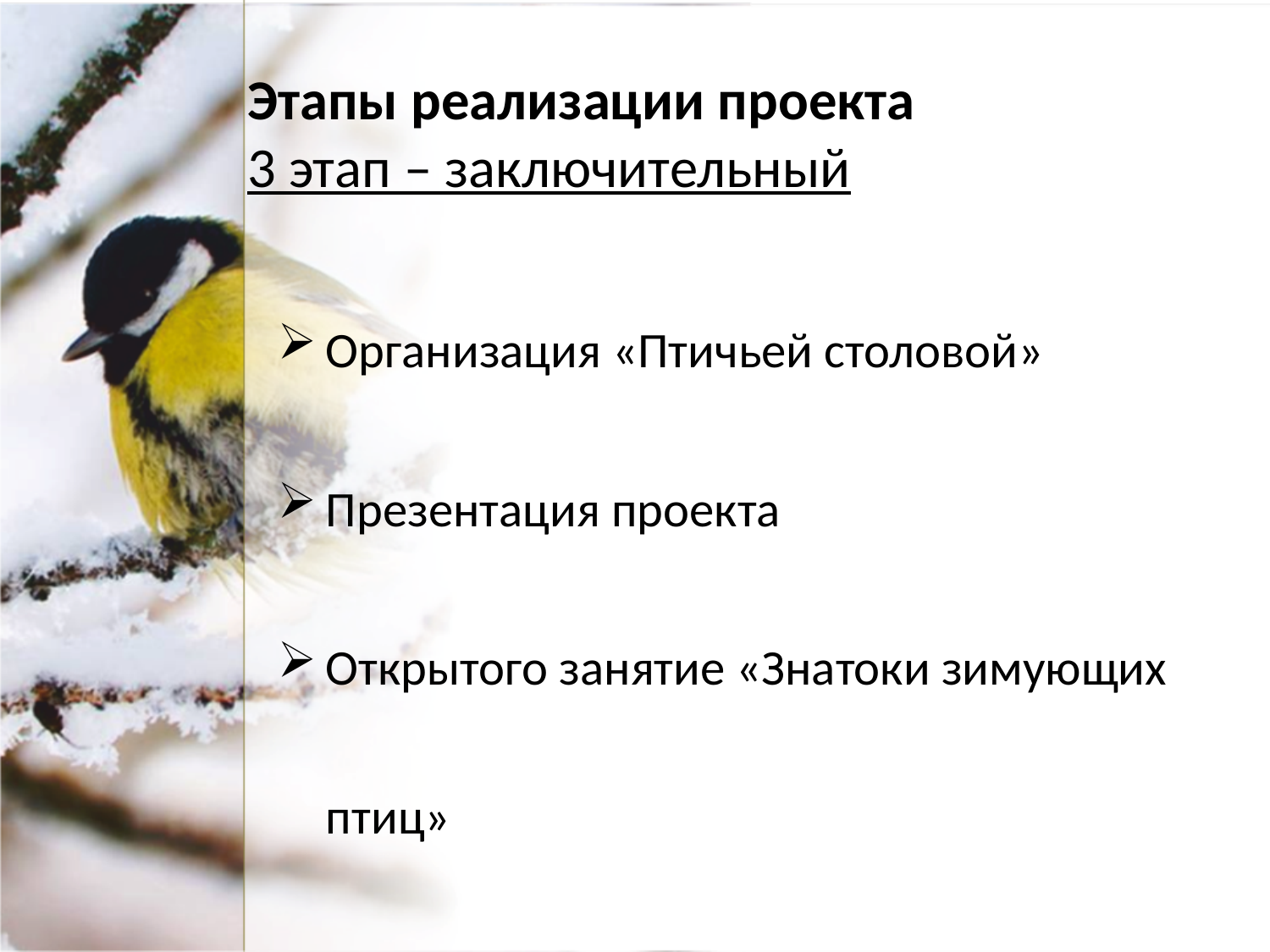

Этапы реализации проекта
3 этап – заключительный
Организация «Птичьей столовой»
Презентация проекта
Открытого занятие «Знатоки зимующих птиц»